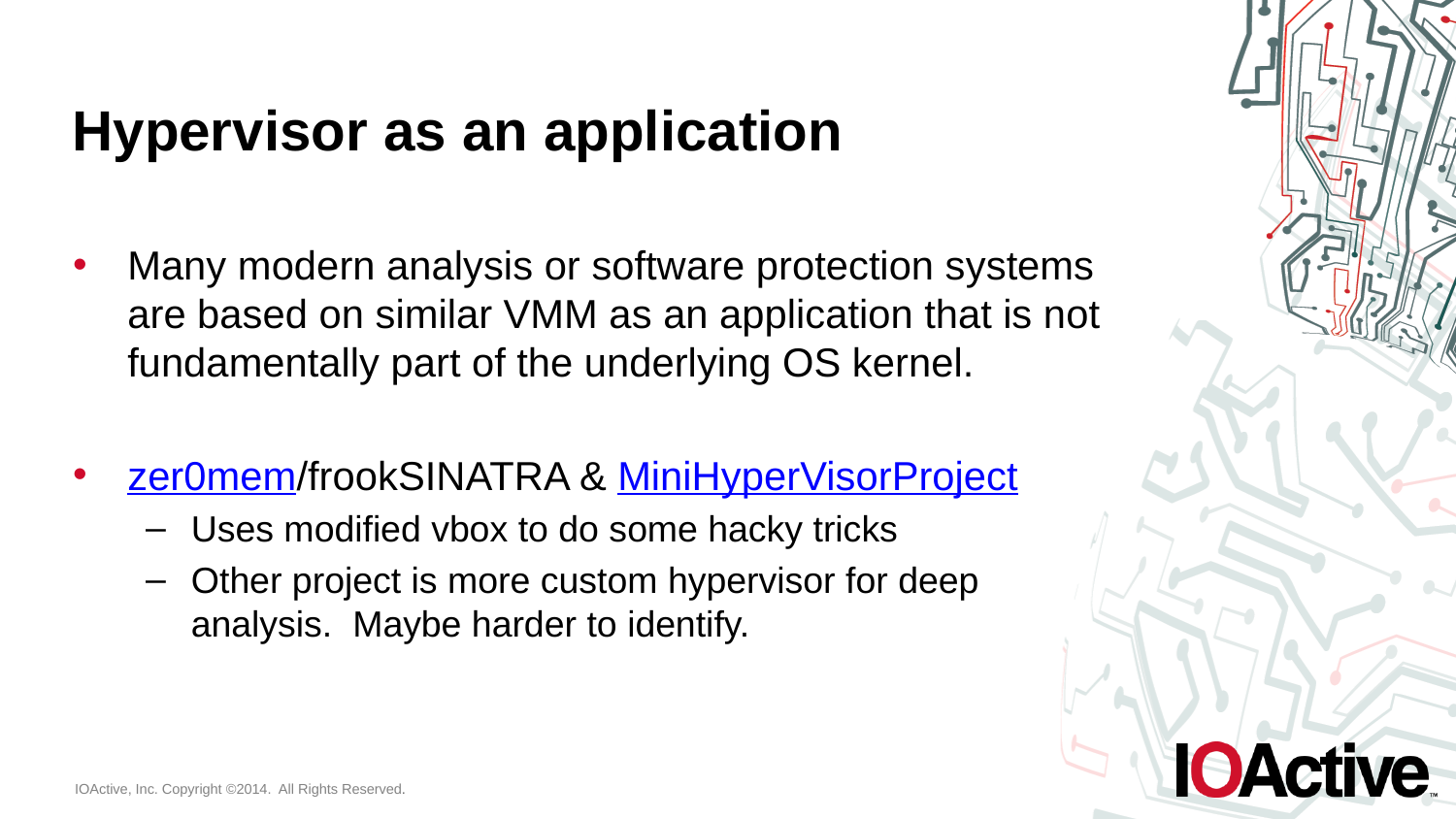

# Hypervisor as an application
Many modern analysis or software protection systems are based on similar VMM as an application that is not fundamentally part of the underlying OS kernel.

zer0mem/frookSINATRA & MiniHyperVisorProject
Uses modified vbox to do some hacky tricks
Other project is more custom hypervisor for deep analysis.  Maybe harder to identify.